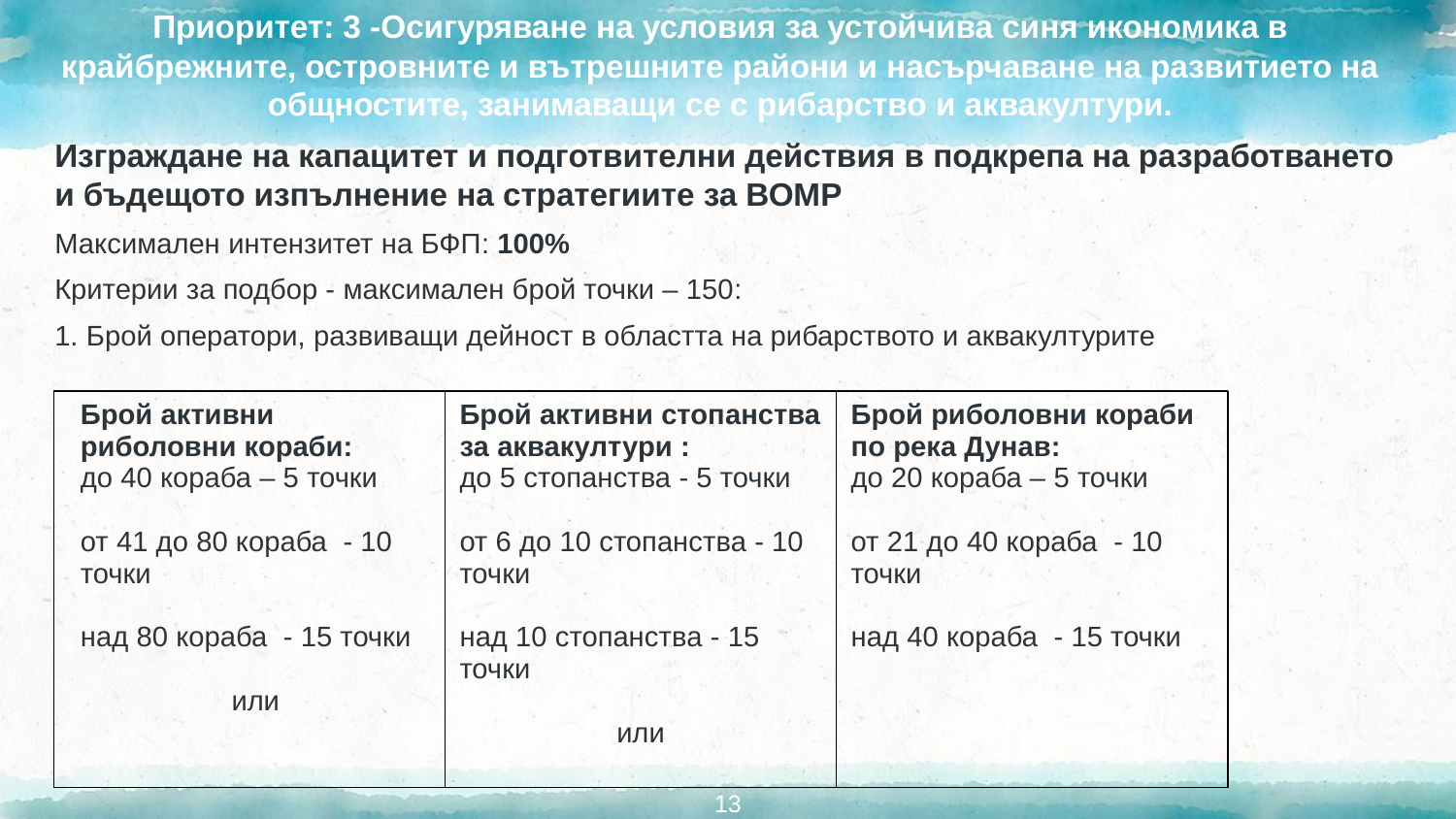

# Приоритет: 3 -Осигуряване на условия за устойчива синя икономика в крайбрежните, островните и вътрешните райони и насърчаване на развитието на общностите, занимаващи се с рибарство и аквакултури.
Изграждане на капацитет и подготвителни действия в подкрепа на разработването и бъдещото изпълнение на стратегиите за ВОМР
Максимален интензитет на БФП: 100%
Критерии за подбор - максимален брой точки – 150:
1. Брой оператори, развиващи дейност в областта на рибарството и аквакултурите

| Брой активни риболовни кораби: до 40 кораба – 5 точки от 41 до 80 кораба - 10 точки над 80 кораба - 15 точки или | Брой активни стопанства за аквакултури : до 5 стопанства - 5 точки от 6 до 10 стопанства - 10 точки над 10 стопанства - 15 точки или | Брой риболовни кораби по река Дунав: до 20 кораба – 5 точки от 21 до 40 кораба - 10 точки над 40 кораба - 15 точки |
| --- | --- | --- |
13